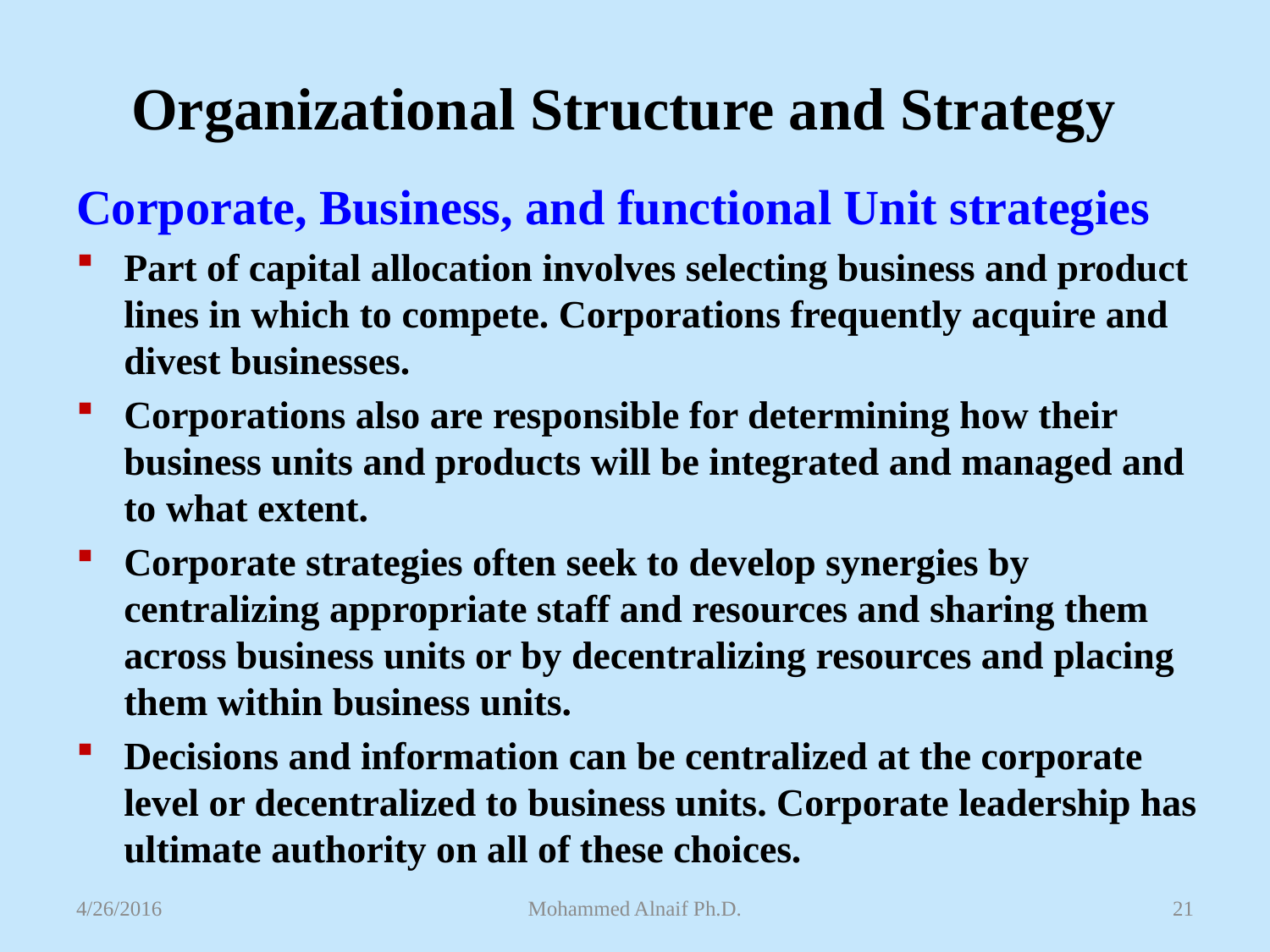

# Organizational Structure and Strategy
Corporate, Business, and functional Unit strategies
Part of capital allocation involves selecting business and product lines in which to compete. Corporations frequently acquire and divest businesses.
Corporations also are responsible for determining how their business units and products will be integrated and managed and to what extent.
Corporate strategies often seek to develop synergies by centralizing appropriate staff and resources and sharing them across business units or by decentralizing resources and placing them within business units.
Decisions and information can be centralized at the corporate level or decentralized to business units. Corporate leadership has ultimate authority on all of these choices.
4/26/2016
Mohammed Alnaif Ph.D.
21